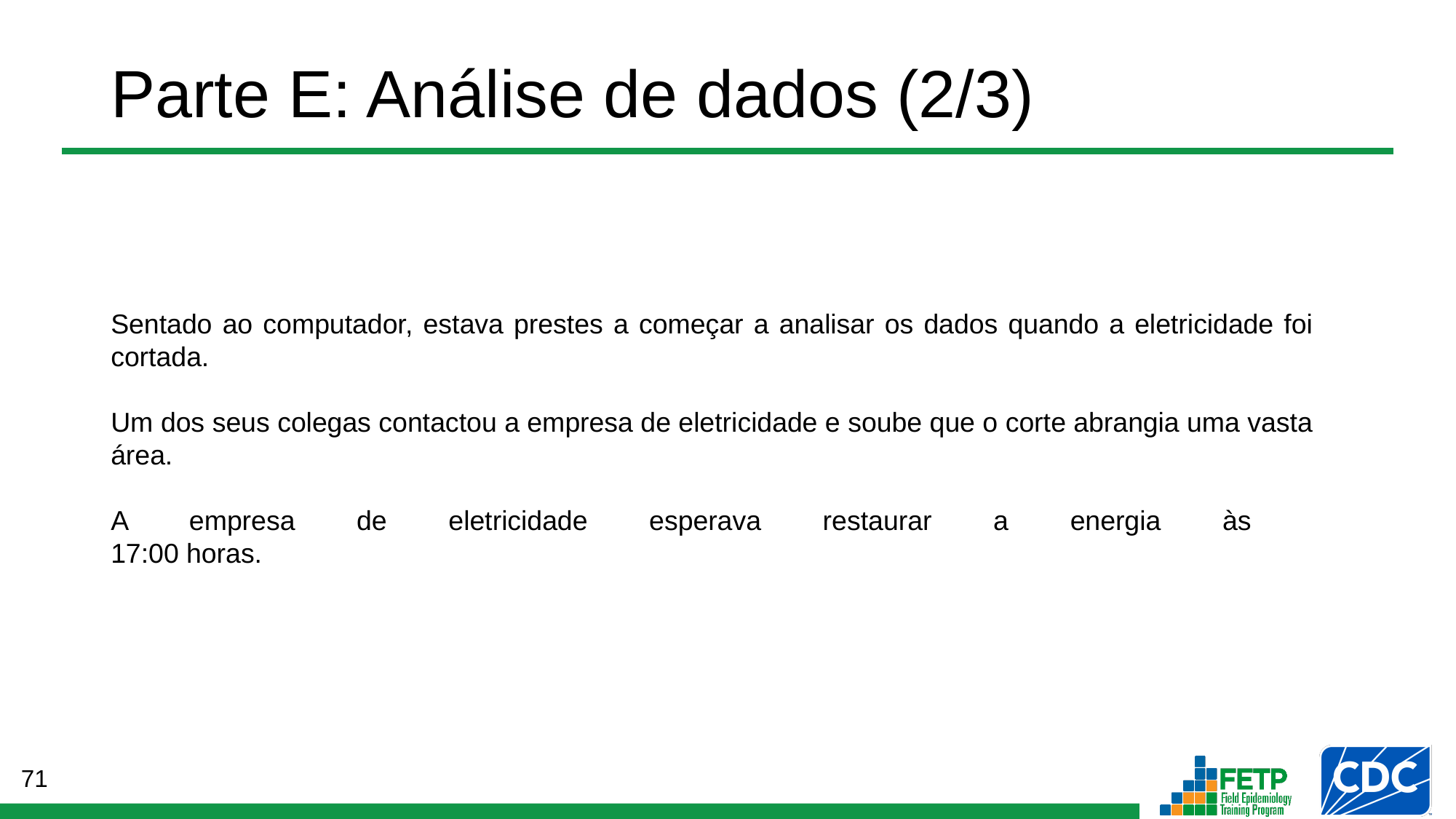

# Parte E: Análise de dados (2/3)
Sentado ao computador, estava prestes a começar a analisar os dados quando a eletricidade foi cortada.

Um dos seus colegas contactou a empresa de eletricidade e soube que o corte abrangia uma vasta área.

A empresa de eletricidade esperava restaurar a energia às
17:00 horas.